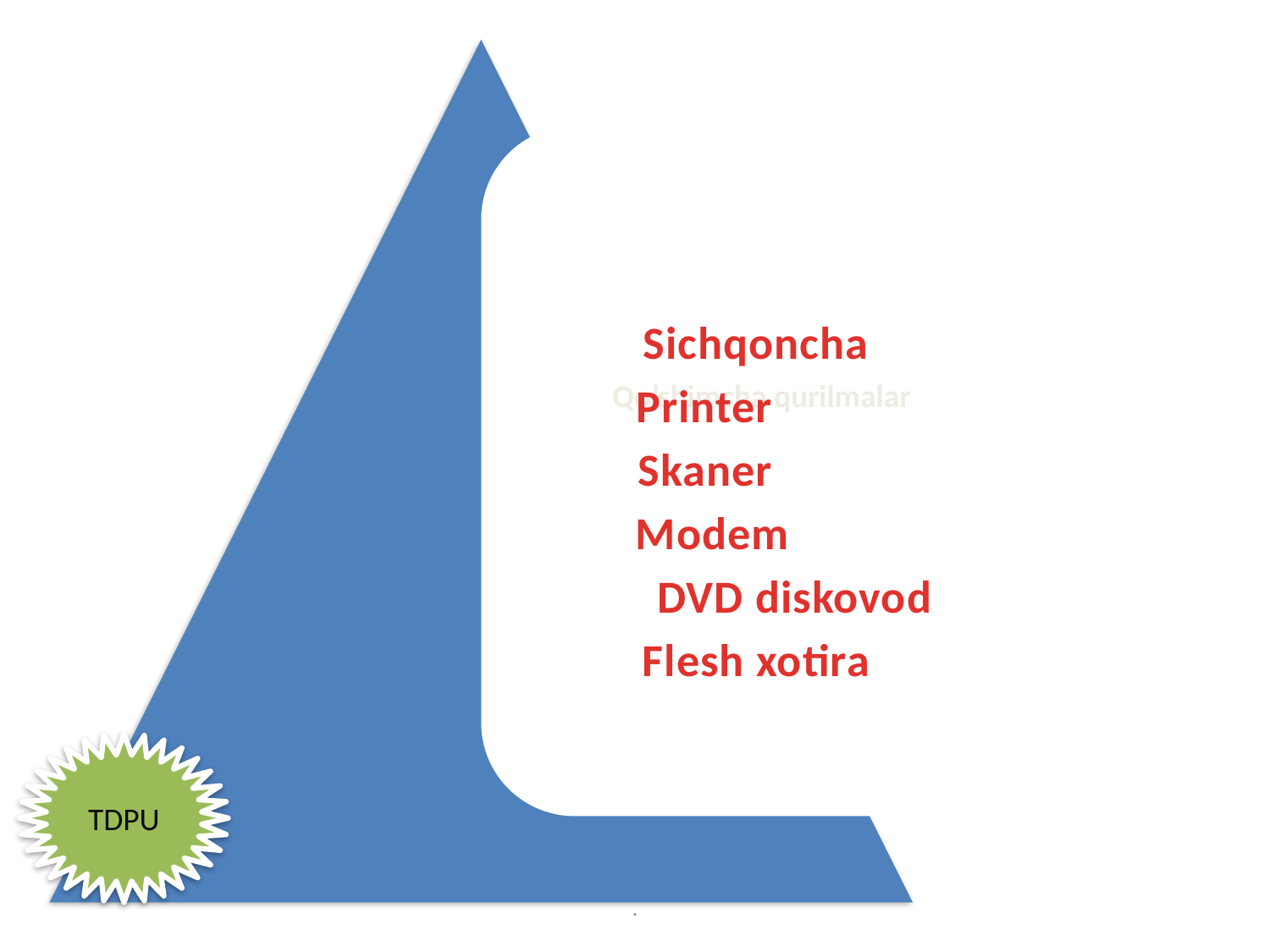

Sichqoncha
Printer
Skaner
Modem
DVD diskovod
Flesh xotira

TDPU

.